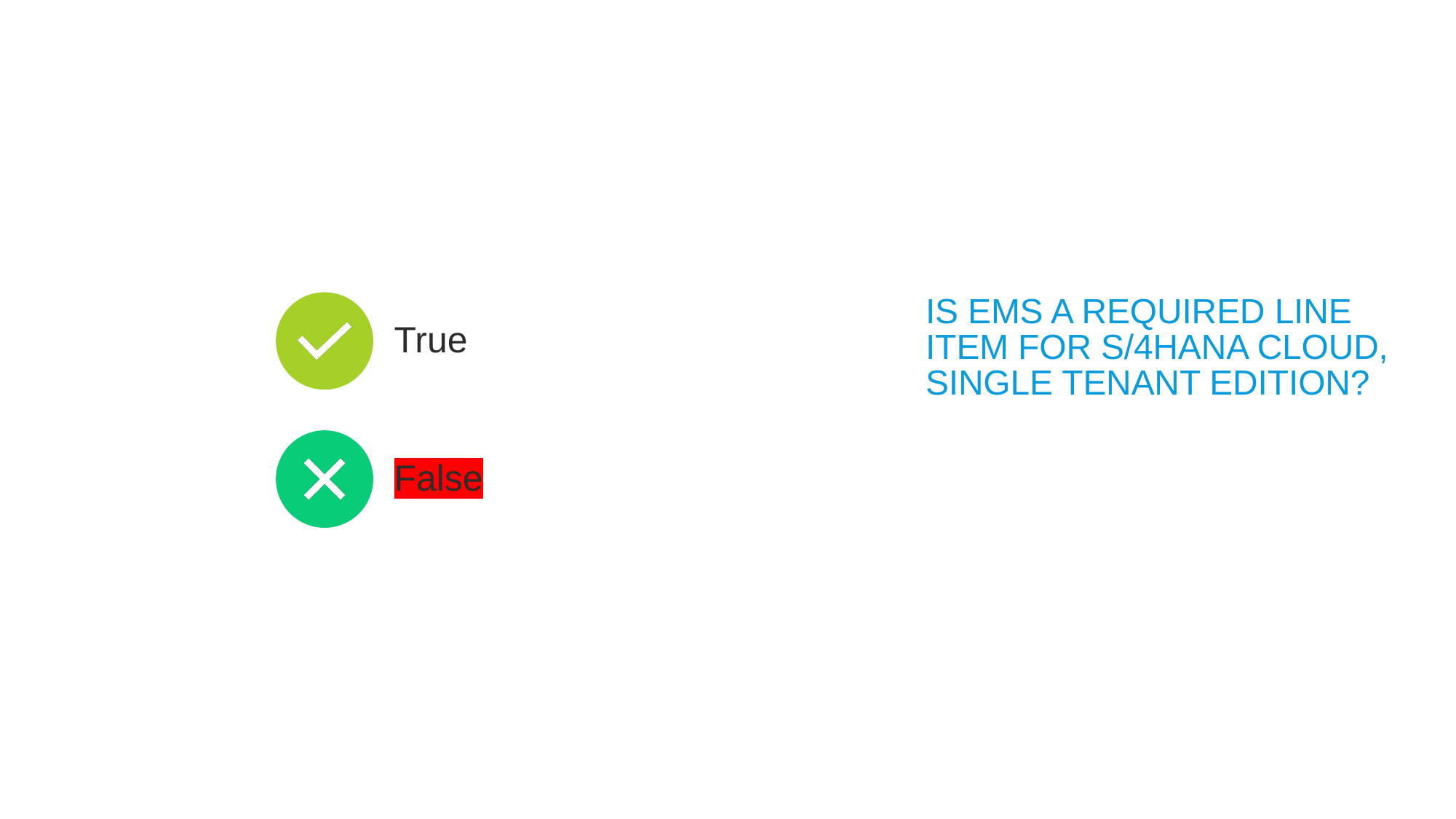

True
False
# Is EMS a required line item for S/4HANA Cloud, Single Tenant Edition?